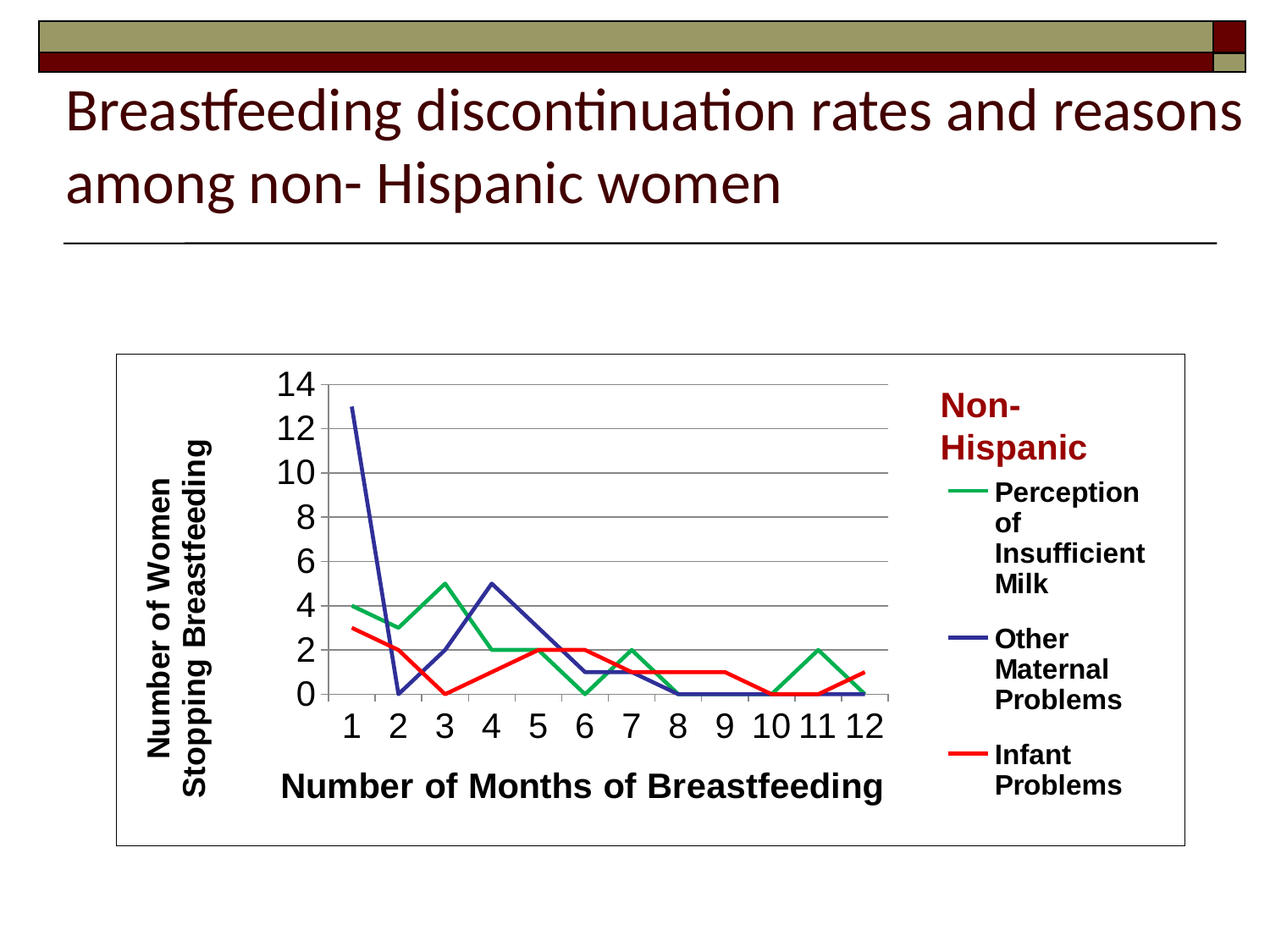

Breastfeeding discontinuation rates and reasons among non- Hispanic women

### Chart

| Category | Perception of Insufficient Milk | Other Maternal Problems | Infant Problems |
|---|---|---|---|
| 1 | 4.0 | 13.0 | 3.0 |
| 2 | 3.0 | 0.0 | 2.0 |
| 3 | 5.0 | 2.0 | 0.0 |
| 4 | 2.0 | 5.0 | 1.0 |
| 5 | 2.0 | 3.0 | 2.0 |
| 6 | 0.0 | 1.0 | 2.0 |
| 7 | 2.0 | 1.0 | 1.0 |
| 8 | 0.0 | 0.0 | 1.0 |
| 9 | 0.0 | 0.0 | 1.0 |
| 10 | 0.0 | 0.0 | 0.0 |
| 11 | 2.0 | 0.0 | 0.0 |
| 12 | 0.0 | 0.0 | 1.0 |
Non-Hispanic